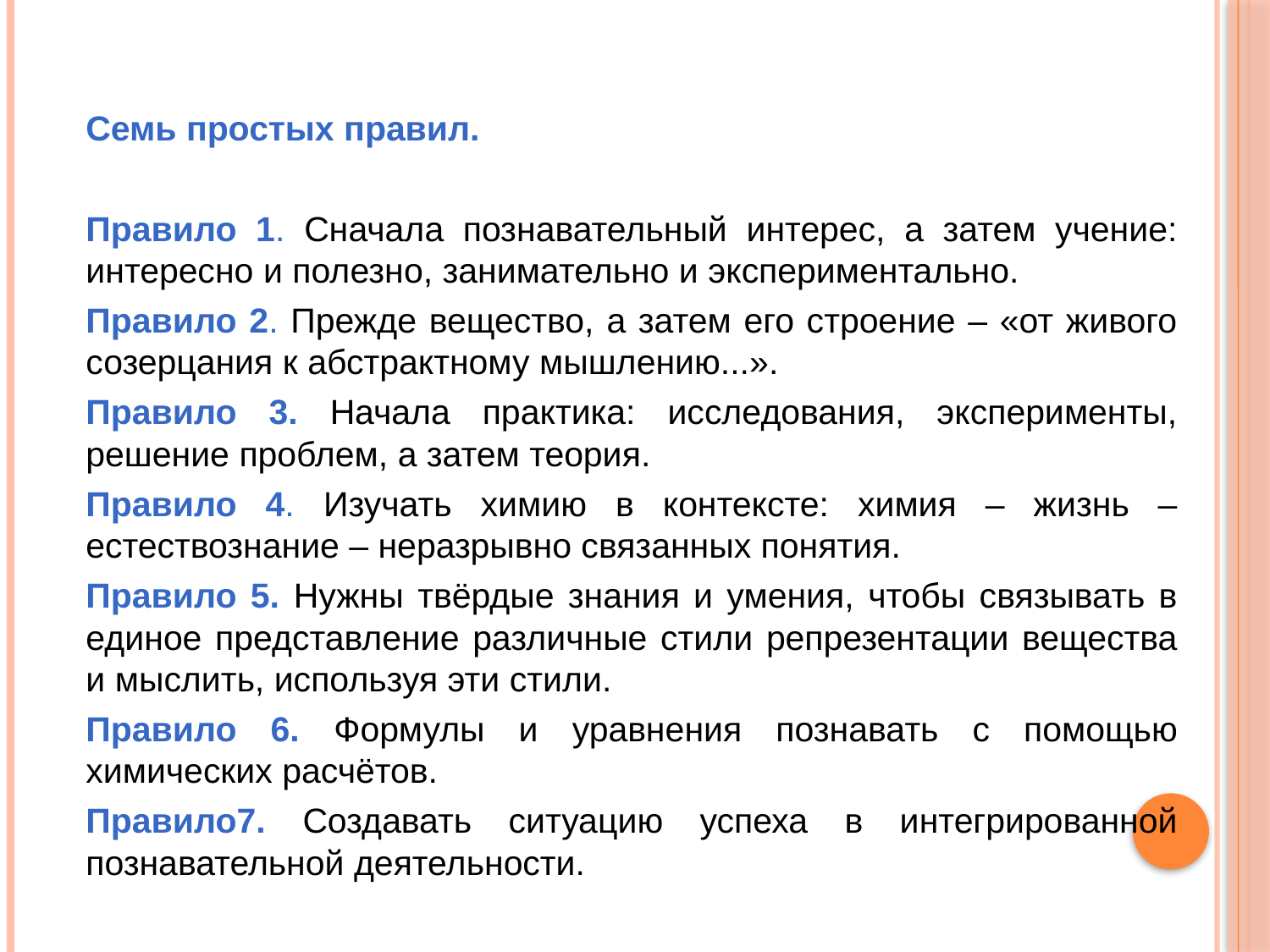

Семь простых правил.

	Правило 1. Сначала познавательный интерес, а затем учение: интересно и полезно, занимательно и экспериментально.
	Правило 2. Прежде вещество, а затем его строение ‒ «от живого созерцания к абстрактному мышлению...».
	Правило 3. Начала практика: исследования, эксперименты, решение проблем, а затем теория.
	Правило 4. Изучать химию в контексте: химия ‒ жизнь ‒ естествознание – неразрывно связанных понятия.
	Правило 5. Нужны твёрдые знания и умения, чтобы связывать в единое представление различные стили репрезентации вещества и мыслить, используя эти стили.
	Правило 6. Формулы и уравнения познавать с помощью химических расчётов.
	Правило7. Создавать ситуацию успеха в интегрированной познавательной деятельности.